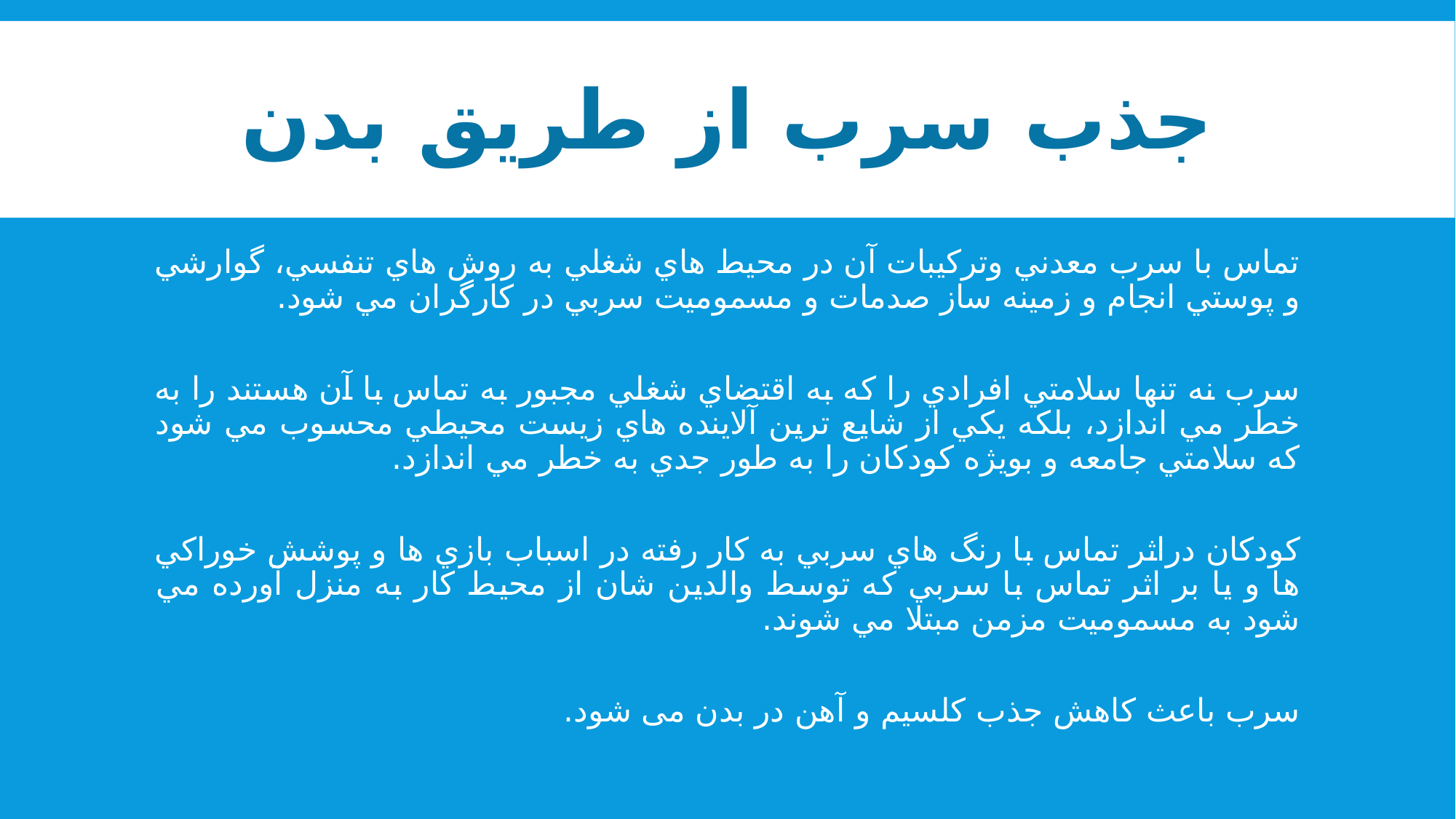

# جذب سرب از طریق بدن
تماس با سرب معدني وتركيبات آن در محيط هاي شغلي به روش هاي تنفسي، گوارشي و پوستي انجام و زمينه ساز صدمات و مسموميت سربي در كارگران مي شود.

سرب نه تنها سلامتي افرادي را كه به اقتضاي شغلي مجبور به تماس با آن هستند را به خطر مي اندازد، بلکه يکي از شايع ترين آلاينده هاي زيست محيطي محسوب مي شود كه سلامتي جامعه و بويژه كودكان را به طور جدي به خطر مي اندازد.

كودكان دراثر تماس با رنگ هاي سربي به كار رفته در اسباب بازي ها و پوشش خوراكي ها و يا بر اثر تماس با سربي كه توسط والدين شان از محيط كار به منزل آورده مي شود به مسموميت مزمن مبتلا مي شوند.

سرب باعث کاهش جذب کلسیم و آهن در بدن می شود.